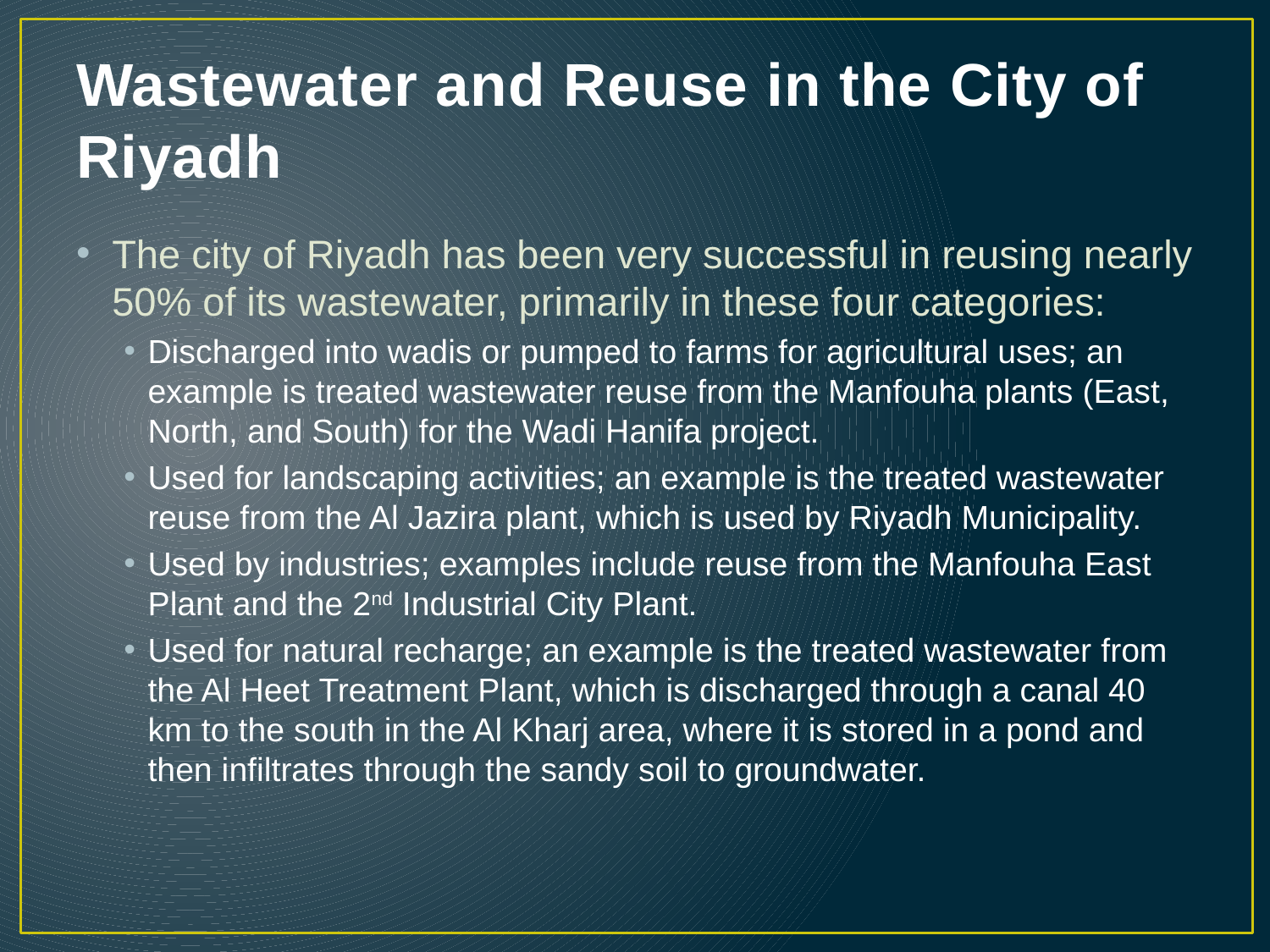

# Wastewater and Reuse in the City of Riyadh
The city of Riyadh has been very successful in reusing nearly 50% of its wastewater, primarily in these four categories:
Discharged into wadis or pumped to farms for agricultural uses; an example is treated wastewater reuse from the Manfouha plants (East, North, and South) for the Wadi Hanifa project.
Used for landscaping activities; an example is the treated wastewater reuse from the Al Jazira plant, which is used by Riyadh Municipality.
Used by industries; examples include reuse from the Manfouha East Plant and the 2nd Industrial City Plant.
Used for natural recharge; an example is the treated wastewater from the Al Heet Treatment Plant, which is discharged through a canal 40 km to the south in the Al Kharj area, where it is stored in a pond and then infiltrates through the sandy soil to groundwater.